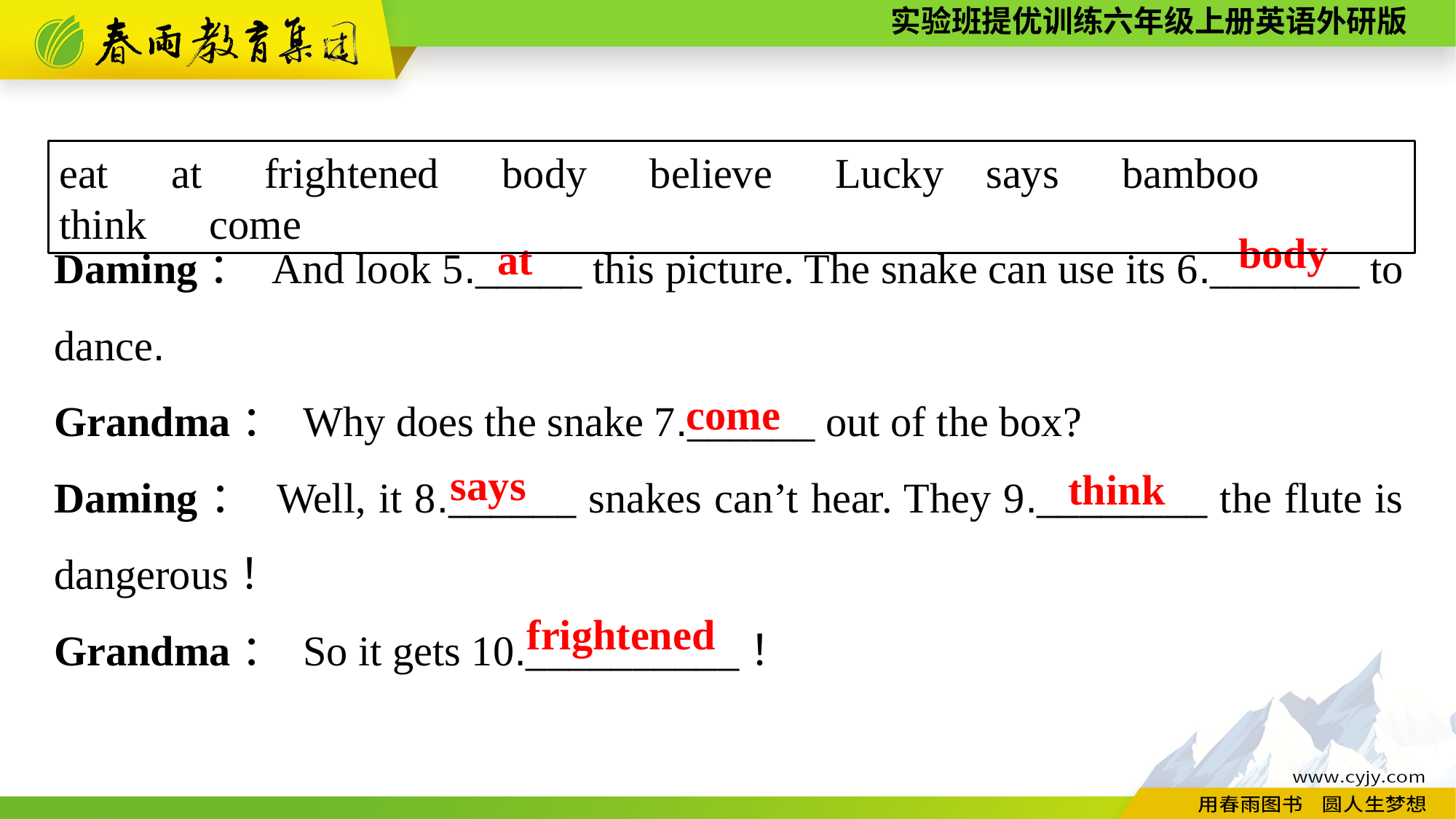

eat　at　frightened　body　believe　Lucky    says　bamboo　think　come
Daming： And look 5._____ this picture. The snake can use its 6._______ to dance.
Grandma： Why does the snake 7.______ out of the box?
Daming： Well, it 8.______ snakes can’t hear. They 9.________ the flute is dangerous！
Grandma： So it gets 10.__________！
body
at
come
says
think
frightened